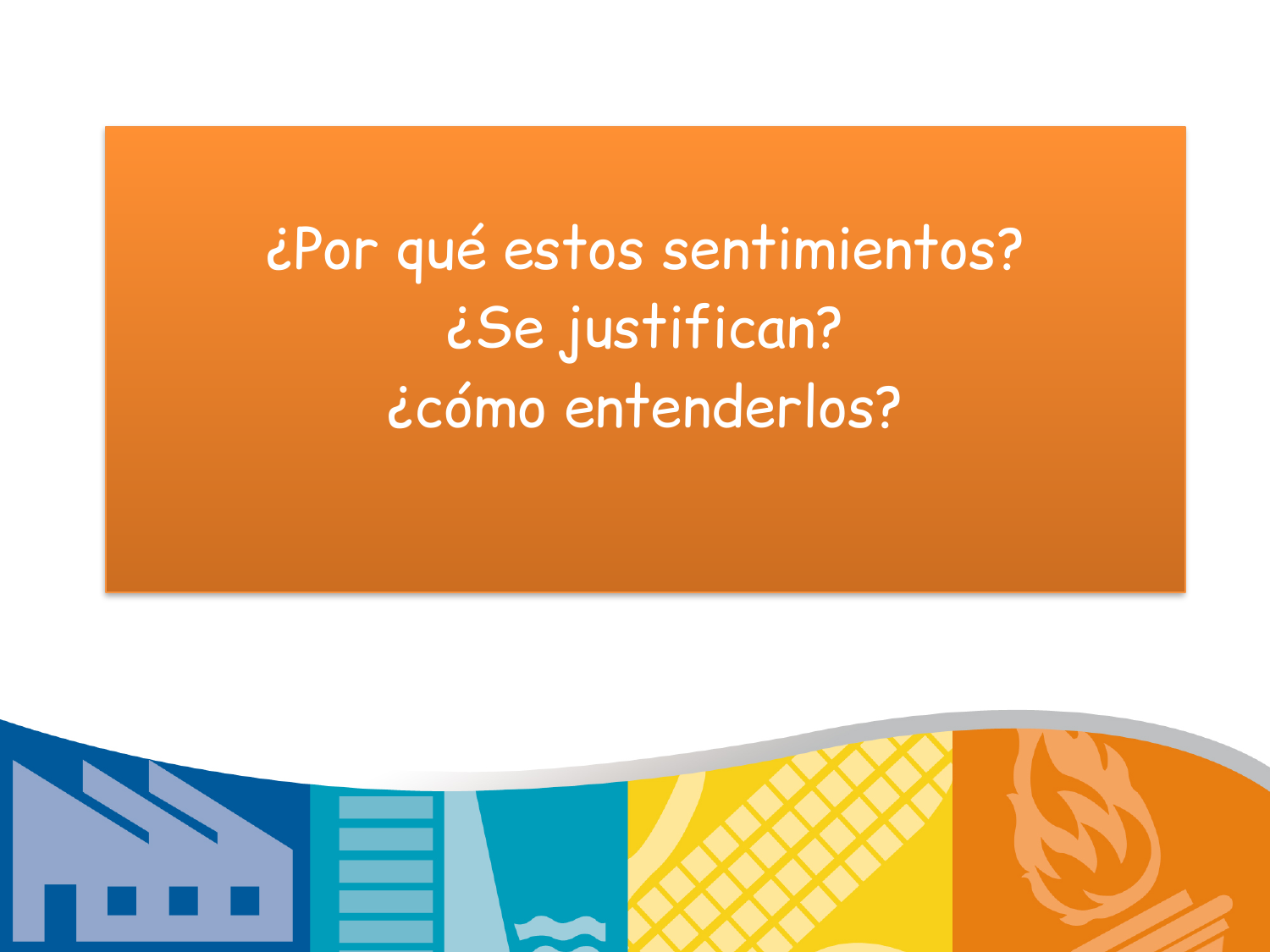

¿Por qué estos sentimientos?
¿Se justifican?
¿cómo entenderlos?